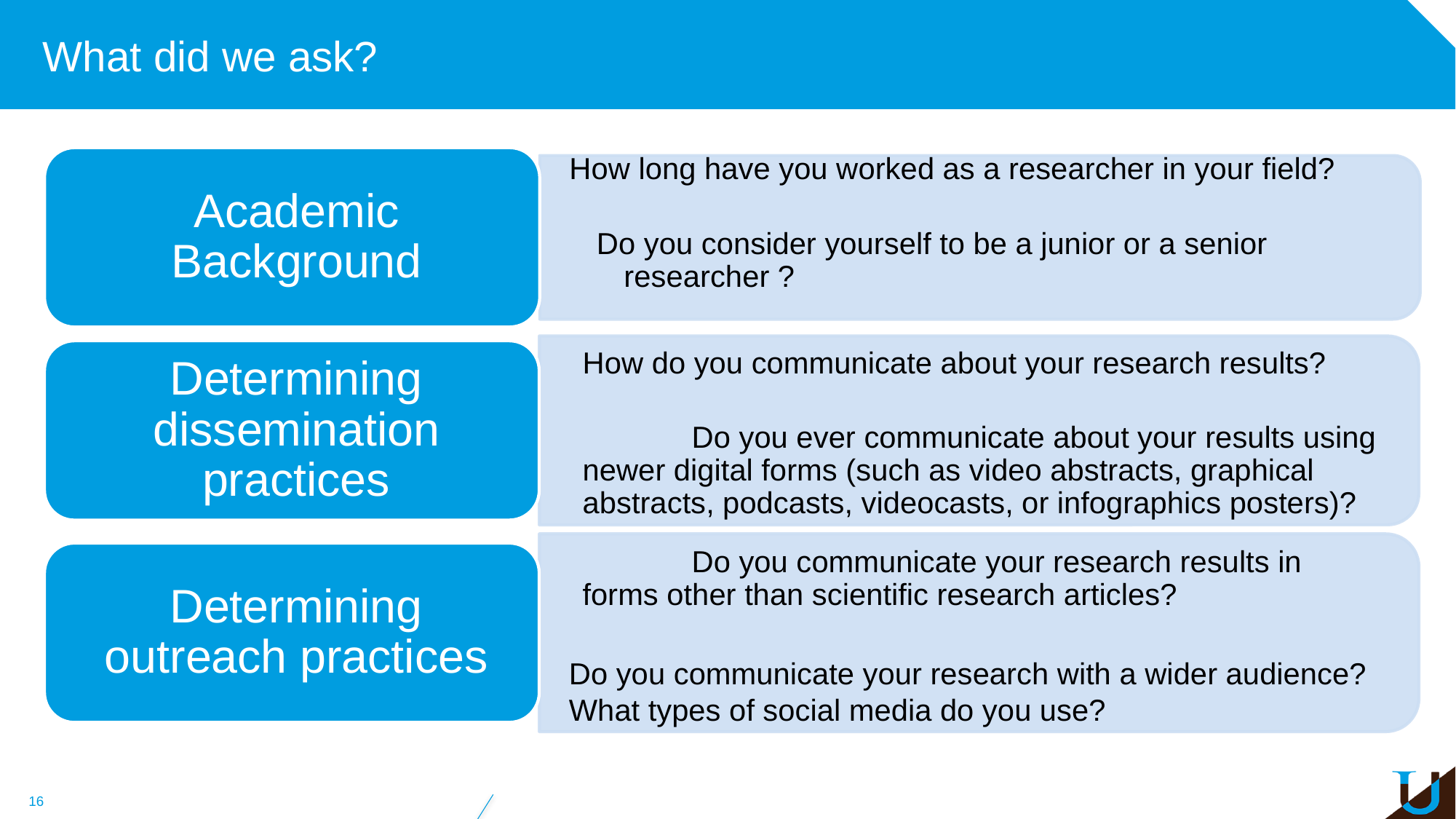

# What did we ask?
How long have you worked as a researcher in your field?

Do you consider yourself to be a junior or a senior researcher ?

Academic Background

How do you communicate about your research results?

	Do you ever communicate about your results using newer digital forms (such as video abstracts, graphical abstracts, podcasts, videocasts, or infographics posters)?

Determining dissemination practices

	Do you communicate your research results in forms other than scientific research articles?

Do you communicate your research with a wider audience?
What types of social media do you use?

Determining outreach practices
16